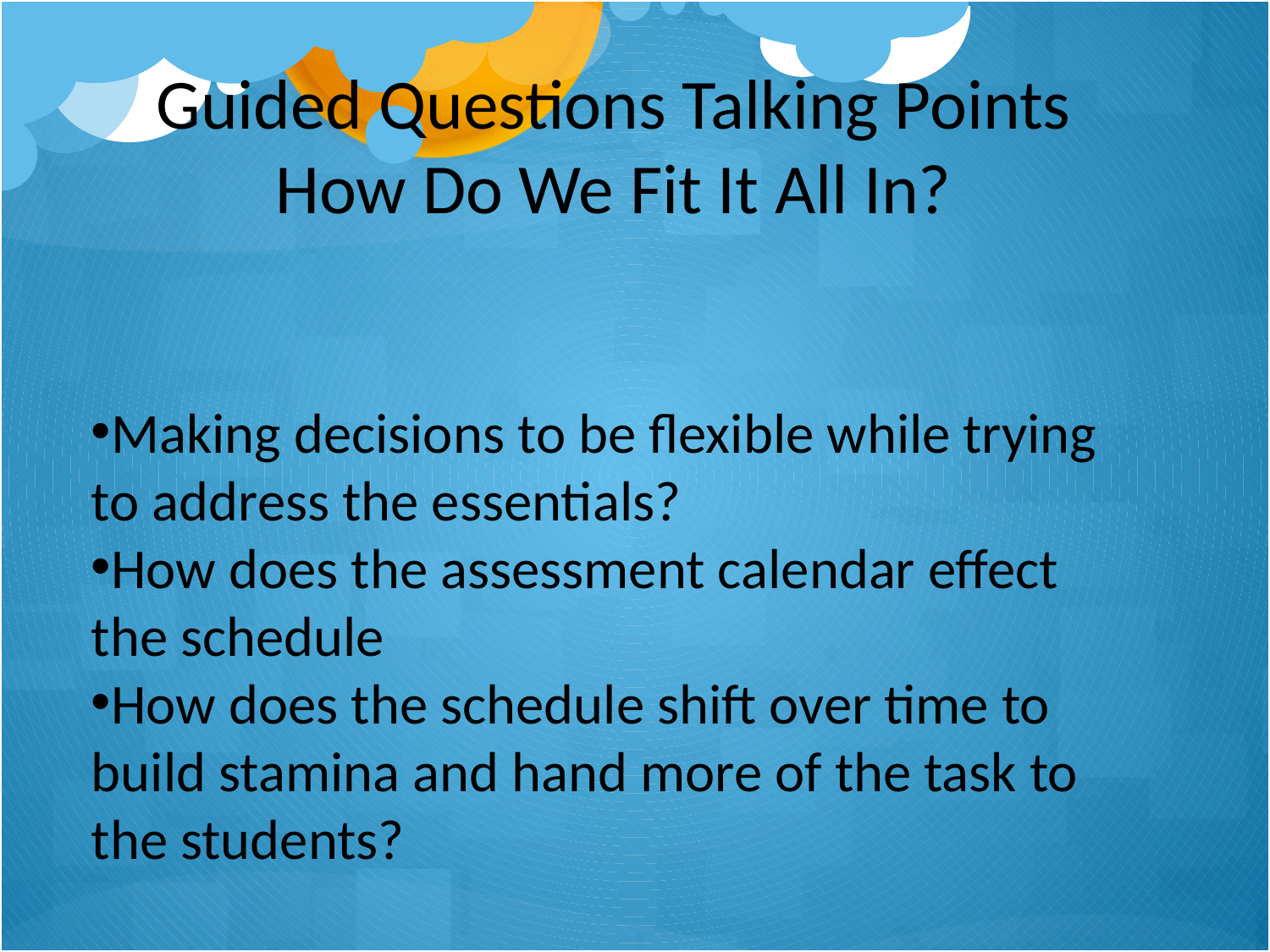

Guided Questions Talking Points
How Do We Fit It All In?

Making decisions to be flexible while trying to address the essentials?
How does the assessment calendar effect the schedule
How does the schedule shift over time to build stamina and hand more of the task to the students?